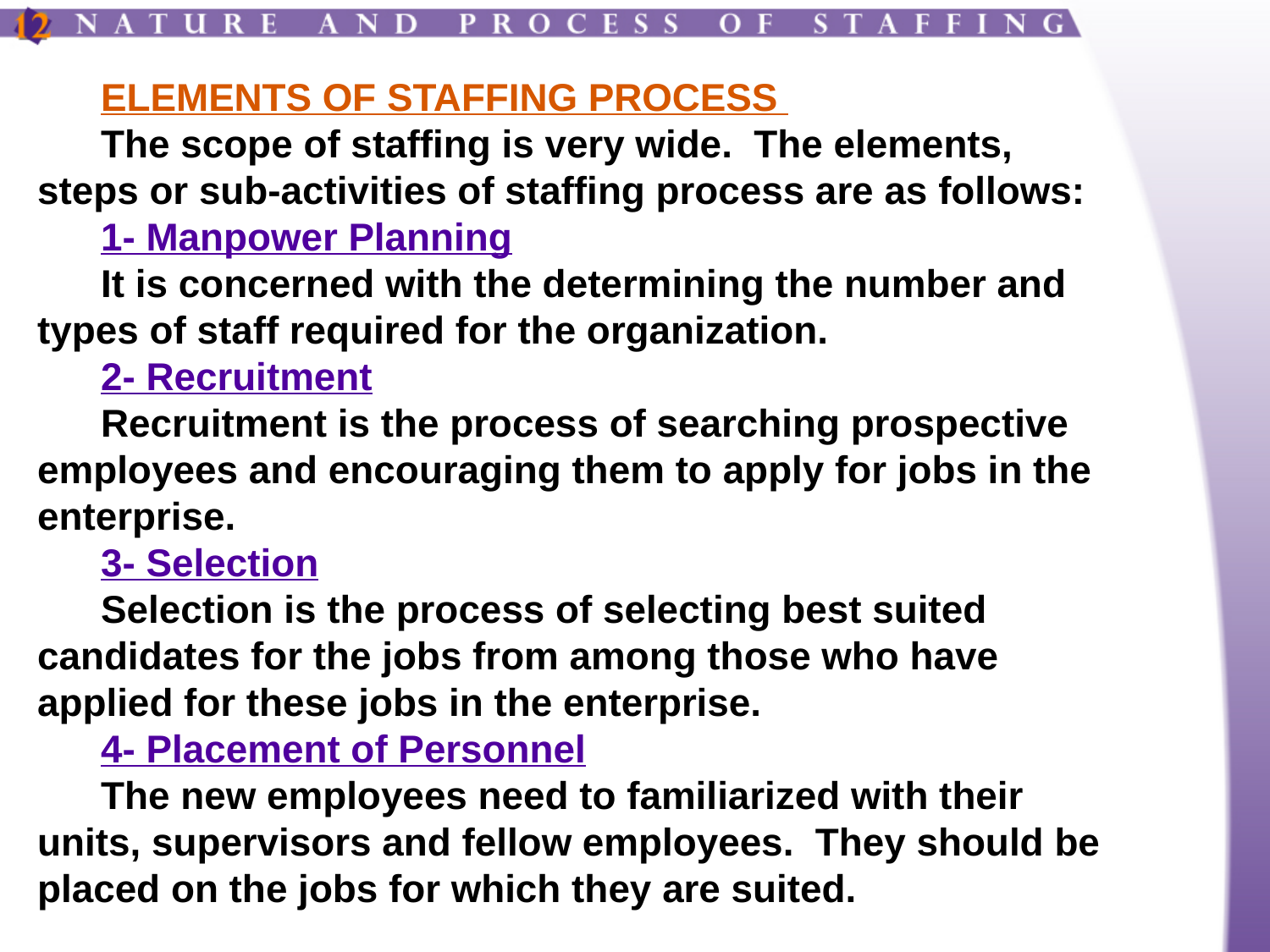

ELEMENTS OF STAFFING PROCESS
The scope of staffing is very wide.  The elements, steps or sub-activities of staffing process are as follows:
1- Manpower Planning
It is concerned with the determining the number and types of staff required for the organization.
2- Recruitment
Recruitment is the process of searching prospective employees and encouraging them to apply for jobs in the enterprise.
3- Selection
Selection is the process of selecting best suited candidates for the jobs from among those who have applied for these jobs in the enterprise.
4- Placement of Personnel
The new employees need to familiarized with their units, supervisors and fellow employees.  They should be placed on the jobs for which they are suited.